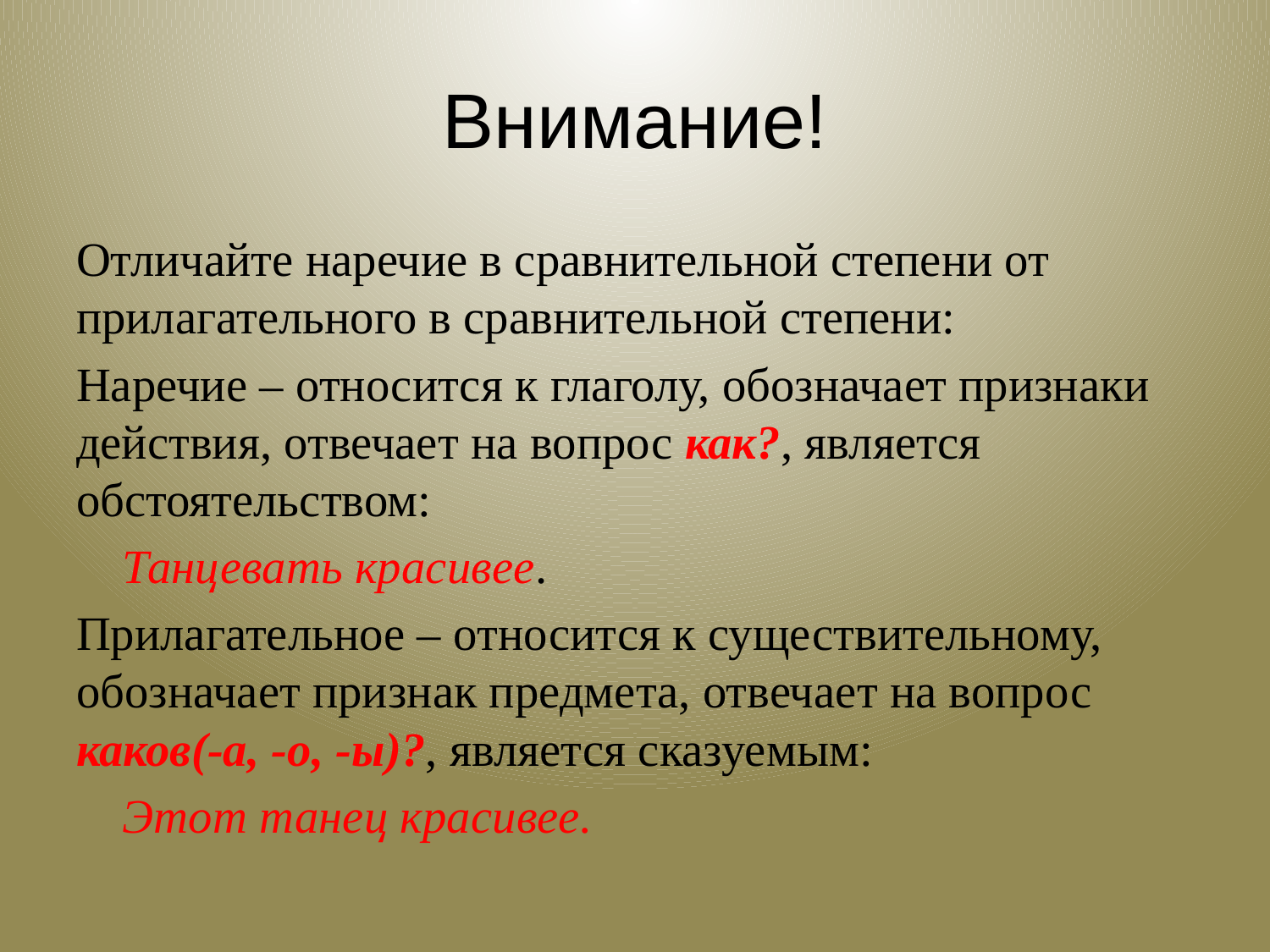

# Внимание!
Отличайте наречие в сравнительной степени от прилагательного в сравнительной степени:
Наречие – относится к глаголу, обозначает признаки действия, отвечает на вопрос как?, является обстоятельством:
Танцевать красивее.
Прилагательное – относится к существительному, обозначает признак предмета, отвечает на вопрос каков(-а, -о, -ы)?, является сказуемым:
Этот танец красивее.